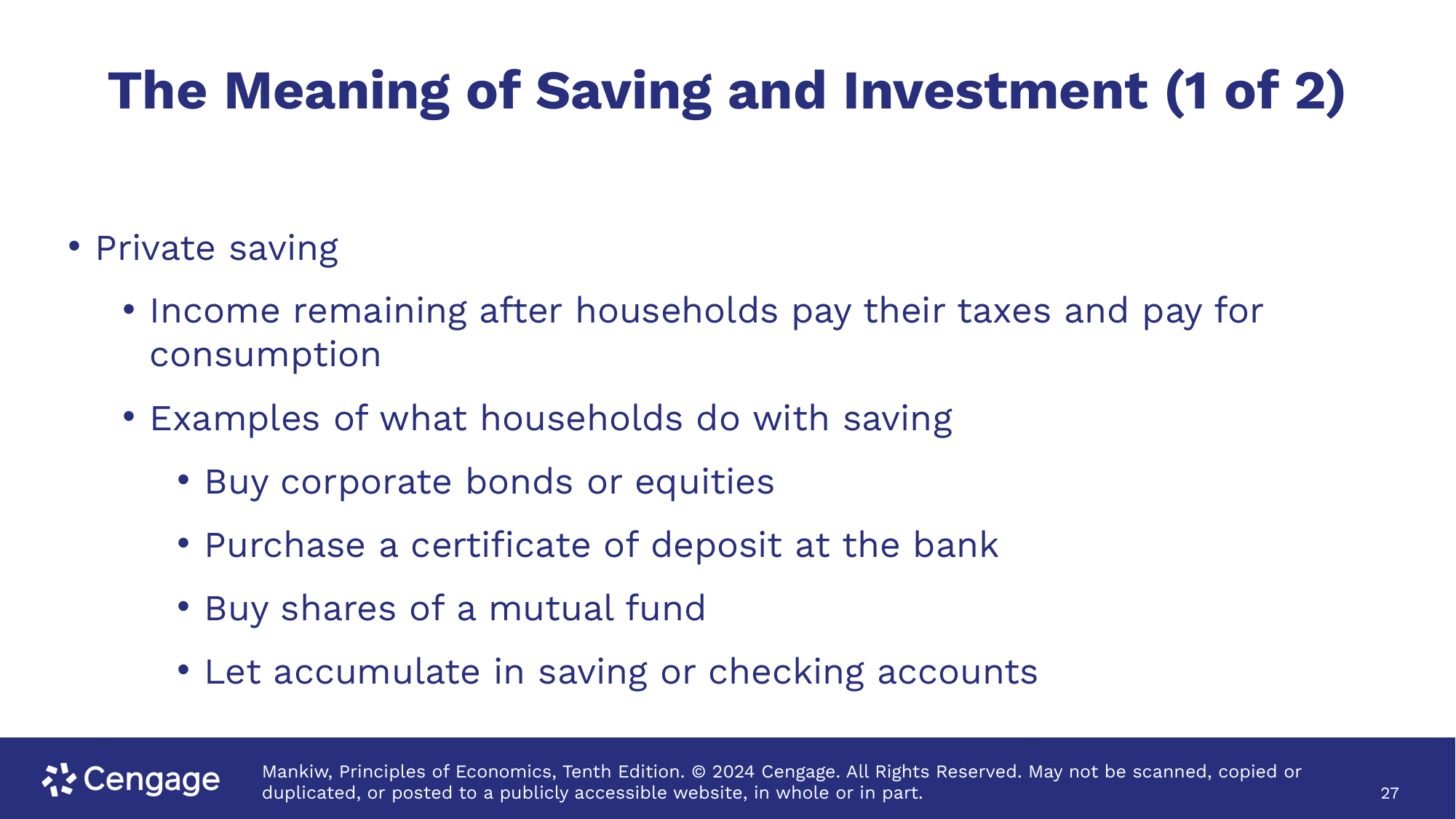

# The Meaning of Saving and Investment (1 of 2)
Private saving
Income remaining after households pay their taxes and pay for consumption
Examples of what households do with saving
Buy corporate bonds or equities
Purchase a certificate of deposit at the bank
Buy shares of a mutual fund
Let accumulate in saving or checking accounts